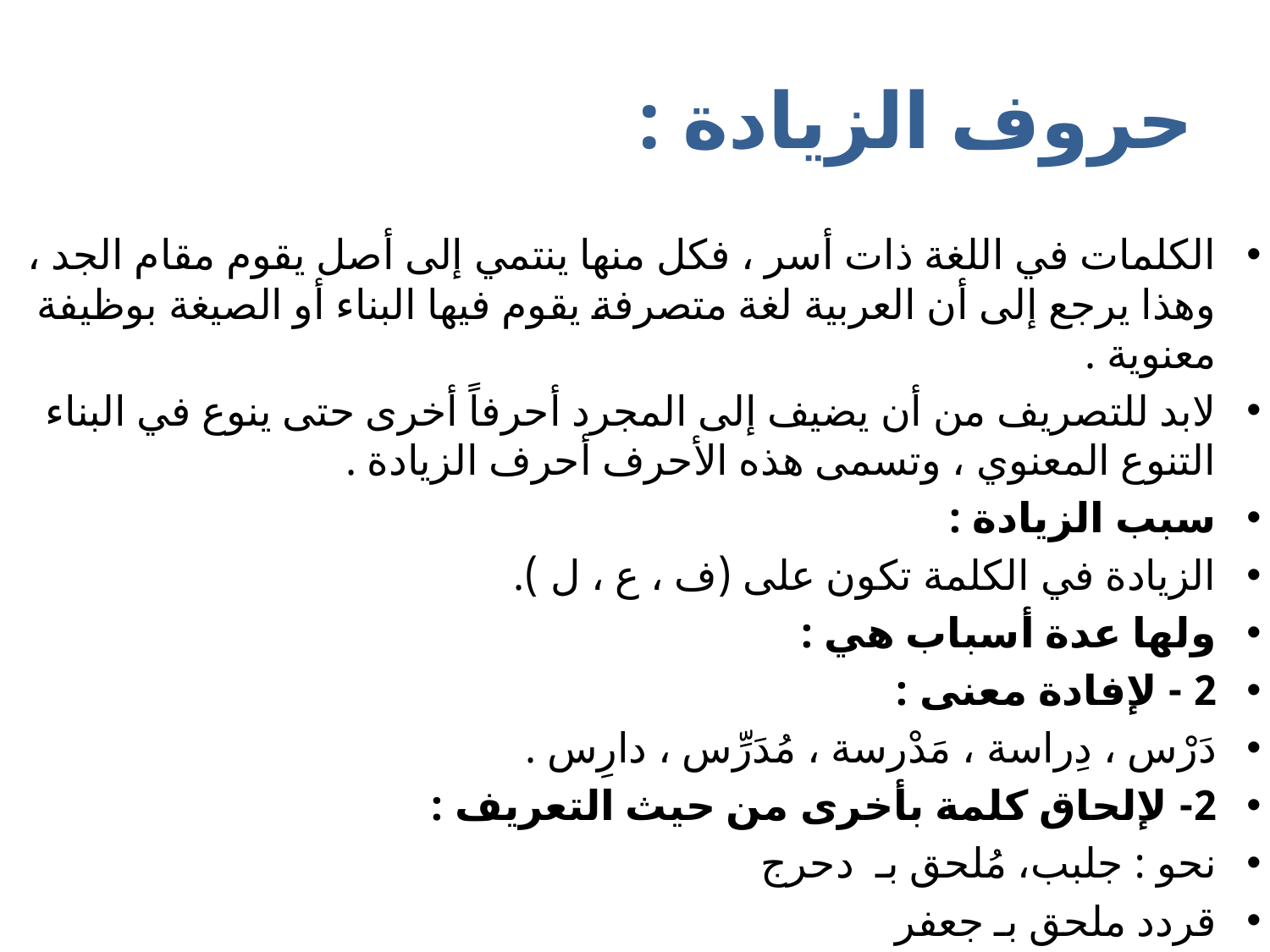

# حروف الزيادة :
الكلمات في اللغة ذات أسر ، فكل منها ينتمي إلى أصل يقوم مقام الجد ، وهذا يرجع إلى أن العربية لغة متصرفة يقوم فيها البناء أو الصيغة بوظيفة معنوية .
لابد للتصريف من أن يضيف إلى المجرد أحرفاً أخرى حتى ينوع في البناء التنوع المعنوي ، وتسمى هذه الأحرف أحرف الزيادة .
سبب الزيادة :
الزيادة في الكلمة تكون على (ف ، ع ، ل ).
ولها عدة أسباب هي :
2 - لإفادة معنى :
دَرْس ، دِراسة ، مَدْرسة ، مُدَرِّس ، دارِس .
2- لإلحاق كلمة بأخرى من حيث التعريف :
نحو : جلبب، مُلحق بـ  دحرج
قردد ملحق بـ جعفر